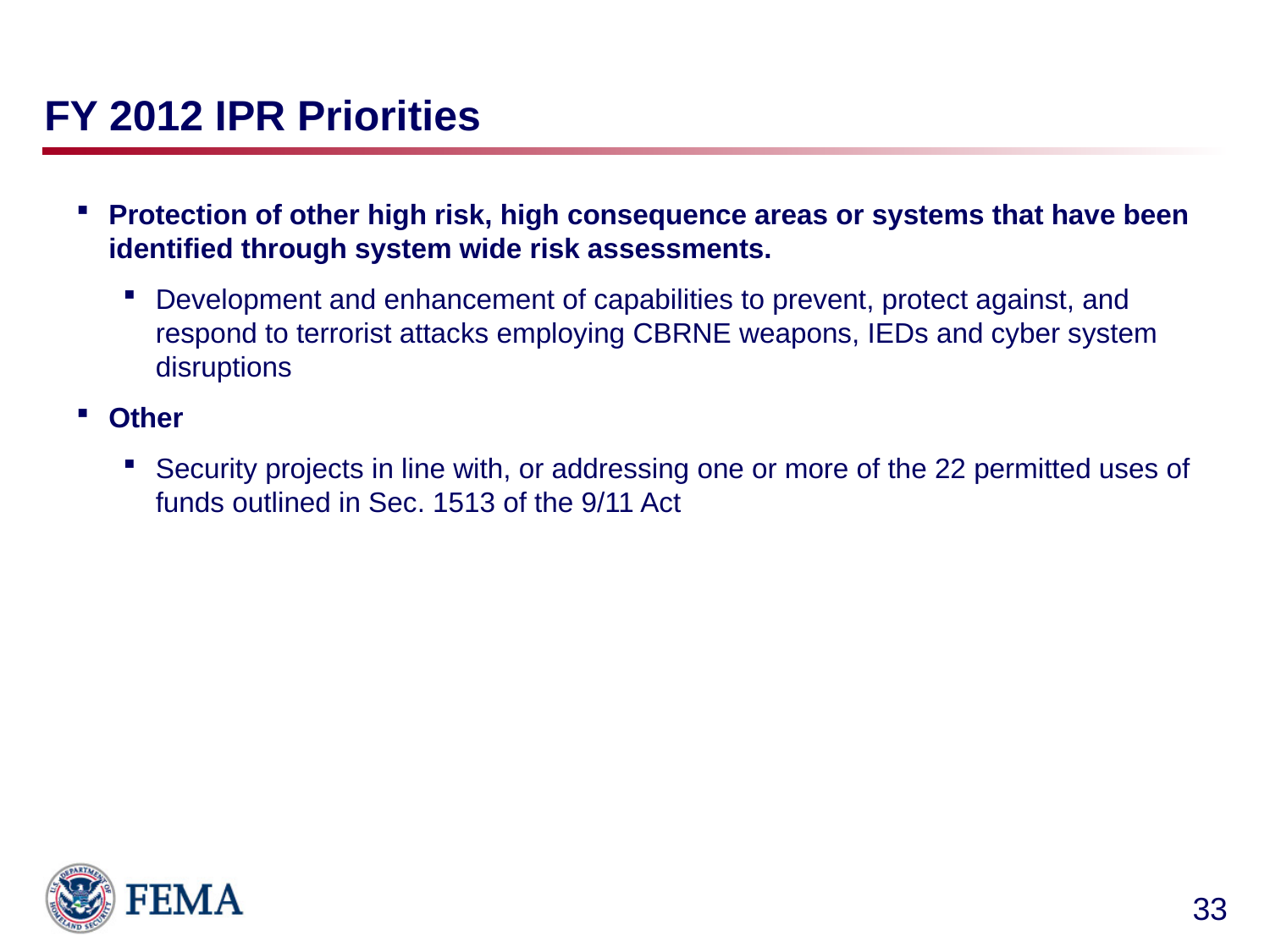

# FY 2012 IPR Priorities
Protection of other high risk, high consequence areas or systems that have been identified through system wide risk assessments.
Development and enhancement of capabilities to prevent, protect against, and respond to terrorist attacks employing CBRNE weapons, IEDs and cyber system disruptions
Other
Security projects in line with, or addressing one or more of the 22 permitted uses of funds outlined in Sec. 1513 of the 9/11 Act

33